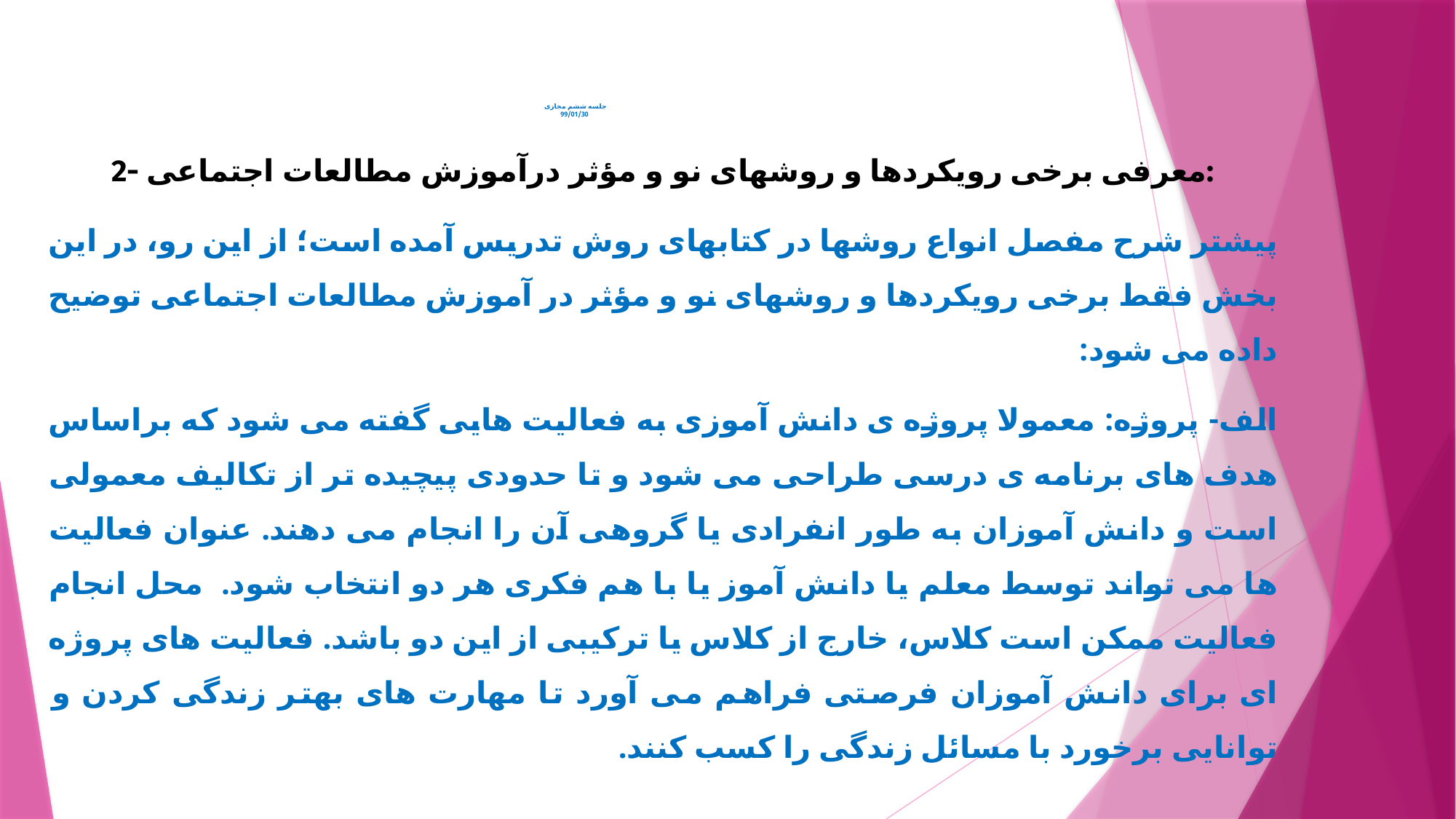

# جلسه ششم مجازی 99/01/30
2- معرفی برخی رويکردها و روشهای نو و مؤثر درآموزش مطالعات اجتماعی:
پيشتر شرح مفصل انواع روشها در کتابهای روش تدريس آمده است؛ از اين رو، در اين بخش فقط برخی رويکردها و روشهای نو و مؤثر در آموزش مطالعات اجتماعی توضيح داده می شود:
الف- پروژه: معمولا پروژه ی دانش آموزی به فعاليت هايی گفته می شود که براساس هدف های برنامه ی درسی طراحی می شود و تا حدودی پيچيده تر از تکاليف معمولی است و دانش آموزان به طور انفرادی يا گروهی آن را انجام می دهند. عنوان فعاليت ها می تواند توسط معلم يا دانش آموز يا با هم فکری هر دو انتخاب شود.  محل انجام فعاليت ممکن است کلاس، خارج از کلاس يا ترکيبی از اين دو باشد. فعاليت های پروژه ای برای دانش آموزان فرصتی فراهم می آورد تا مهارت های بهتر زندگی کردن و توانايی برخورد با مسائل زندگی را کسب کنند.